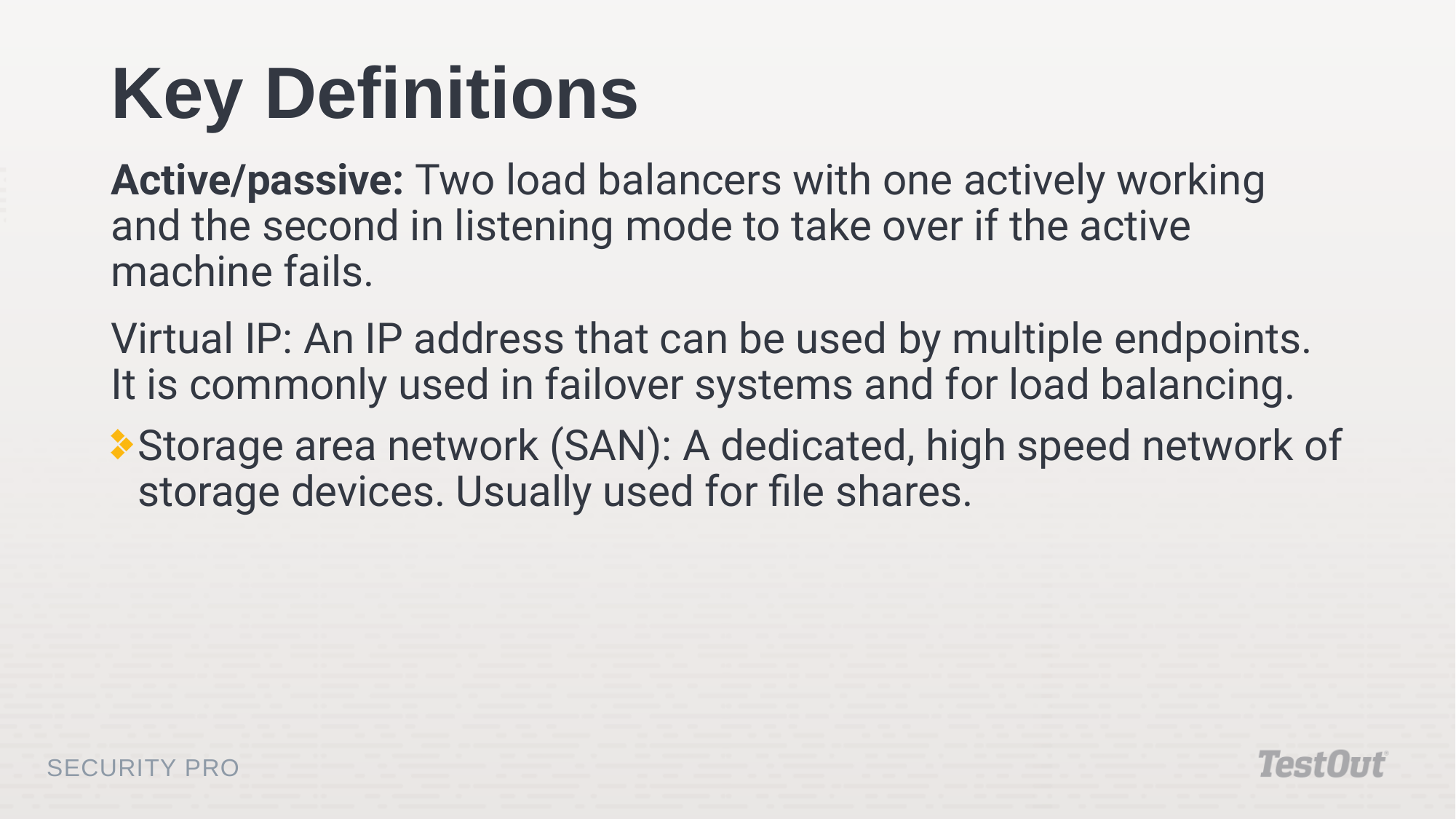

# Key Definitions
Active/passive: Two load balancers with one actively working and the second in listening mode to take over if the active machine fails.
Virtual IP: An IP address that can be used by multiple endpoints. It is commonly used in failover systems and for load balancing.
Storage area network (SAN): A dedicated, high speed network of storage devices. Usually used for file shares.
Security Pro